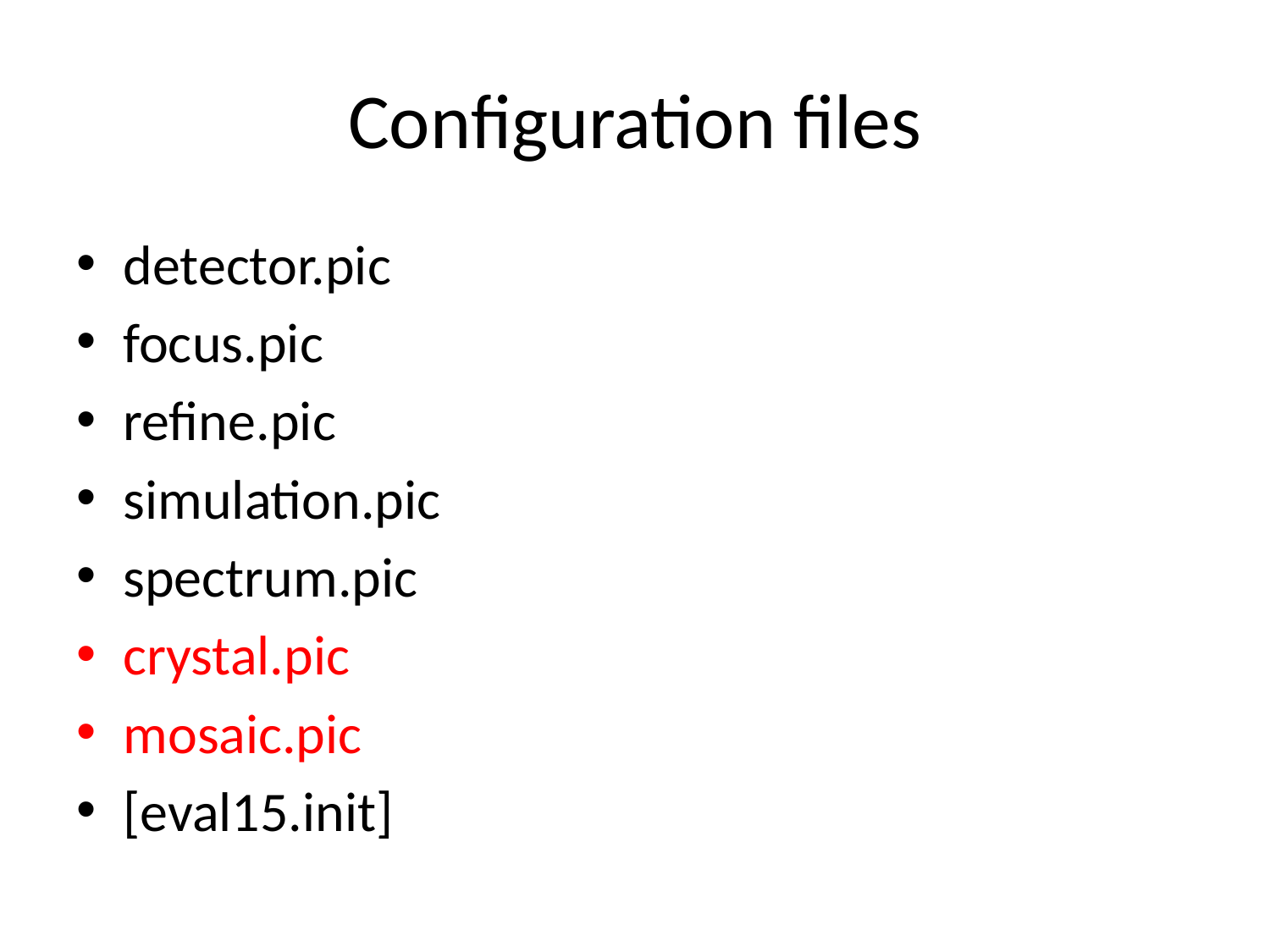

# Configuration files
detector.pic
focus.pic
refine.pic
simulation.pic
spectrum.pic
crystal.pic
mosaic.pic
[eval15.init]